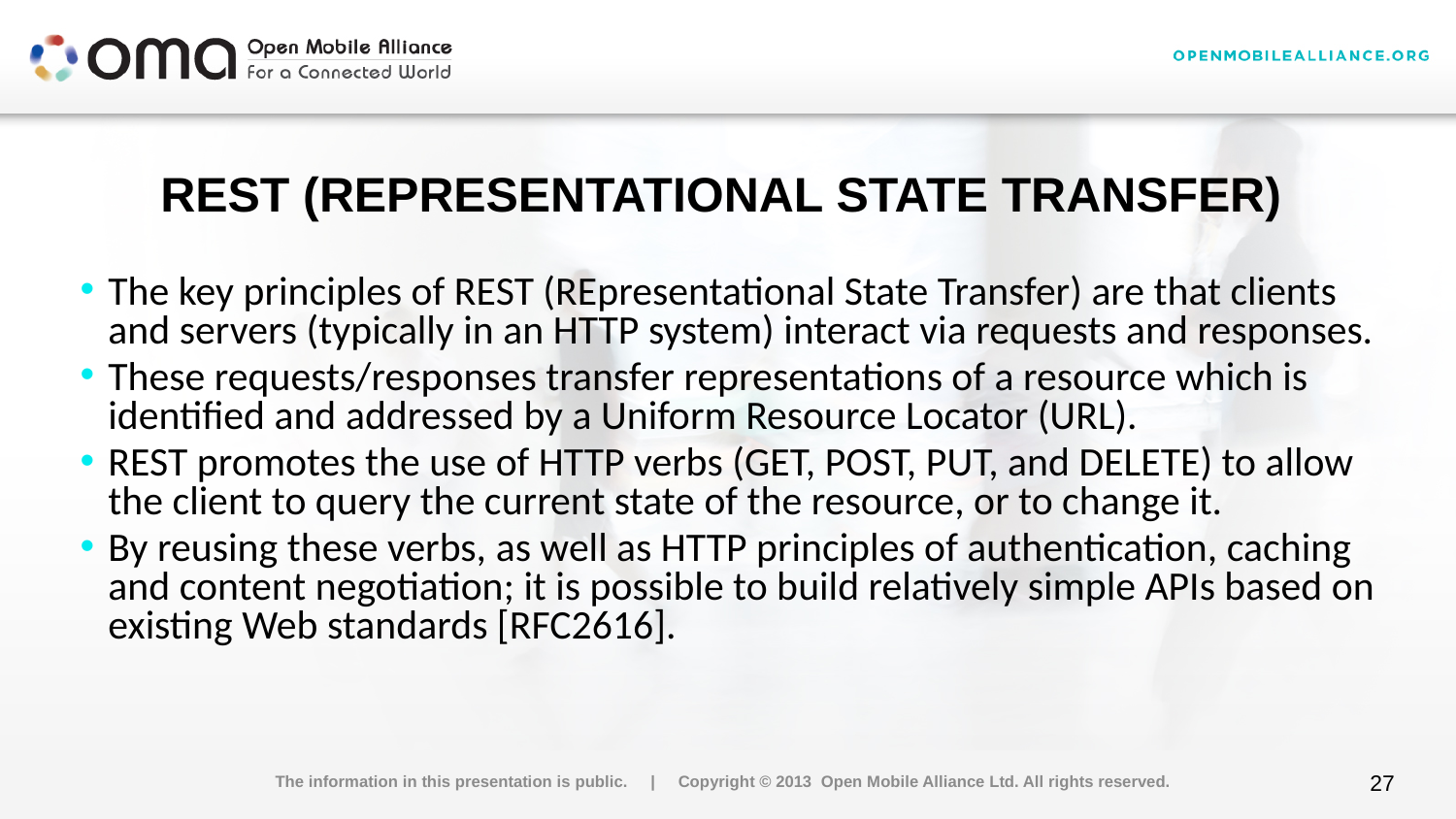

# REST (REpresentational State Transfer)
The key principles of REST (REpresentational State Transfer) are that clients and servers (typically in an HTTP system) interact via requests and responses.
These requests/responses transfer representations of a resource which is identified and addressed by a Uniform Resource Locator (URL).
REST promotes the use of HTTP verbs (GET, POST, PUT, and DELETE) to allow the client to query the current state of the resource, or to change it.
By reusing these verbs, as well as HTTP principles of authentication, caching and content negotiation; it is possible to build relatively simple APIs based on existing Web standards [RFC2616].
The information in this presentation is public.     |     Copyright © 2013  Open Mobile Alliance Ltd. All rights reserved.